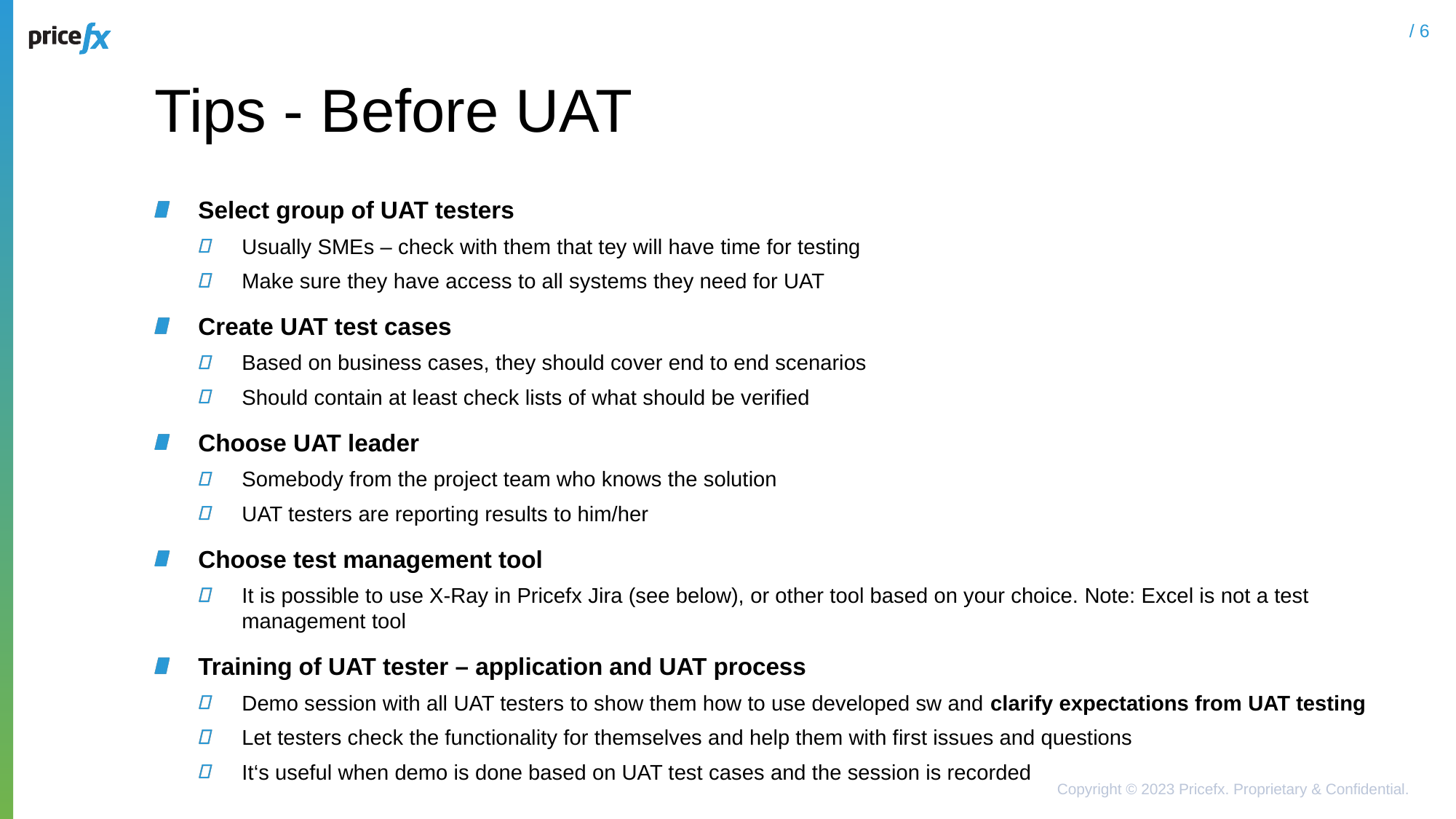

# Tips - Before UAT
Select group of UAT testers
Usually SMEs – check with them that tey will have time for testing
Make sure they have access to all systems they need for UAT
Create UAT test cases
Based on business cases, they should cover end to end scenarios
Should contain at least check lists of what should be verified
Choose UAT leader
Somebody from the project team who knows the solution
UAT testers are reporting results to him/her
Choose test management tool
It is possible to use X-Ray in Pricefx Jira (see below), or other tool based on your choice. Note: Excel is not a test management tool
Training of UAT tester – application and UAT process
Demo session with all UAT testers to show them how to use developed sw and clarify expectations from UAT testing
Let testers check the functionality for themselves and help them with first issues and questions
It‘s useful when demo is done based on UAT test cases and the session is recorded